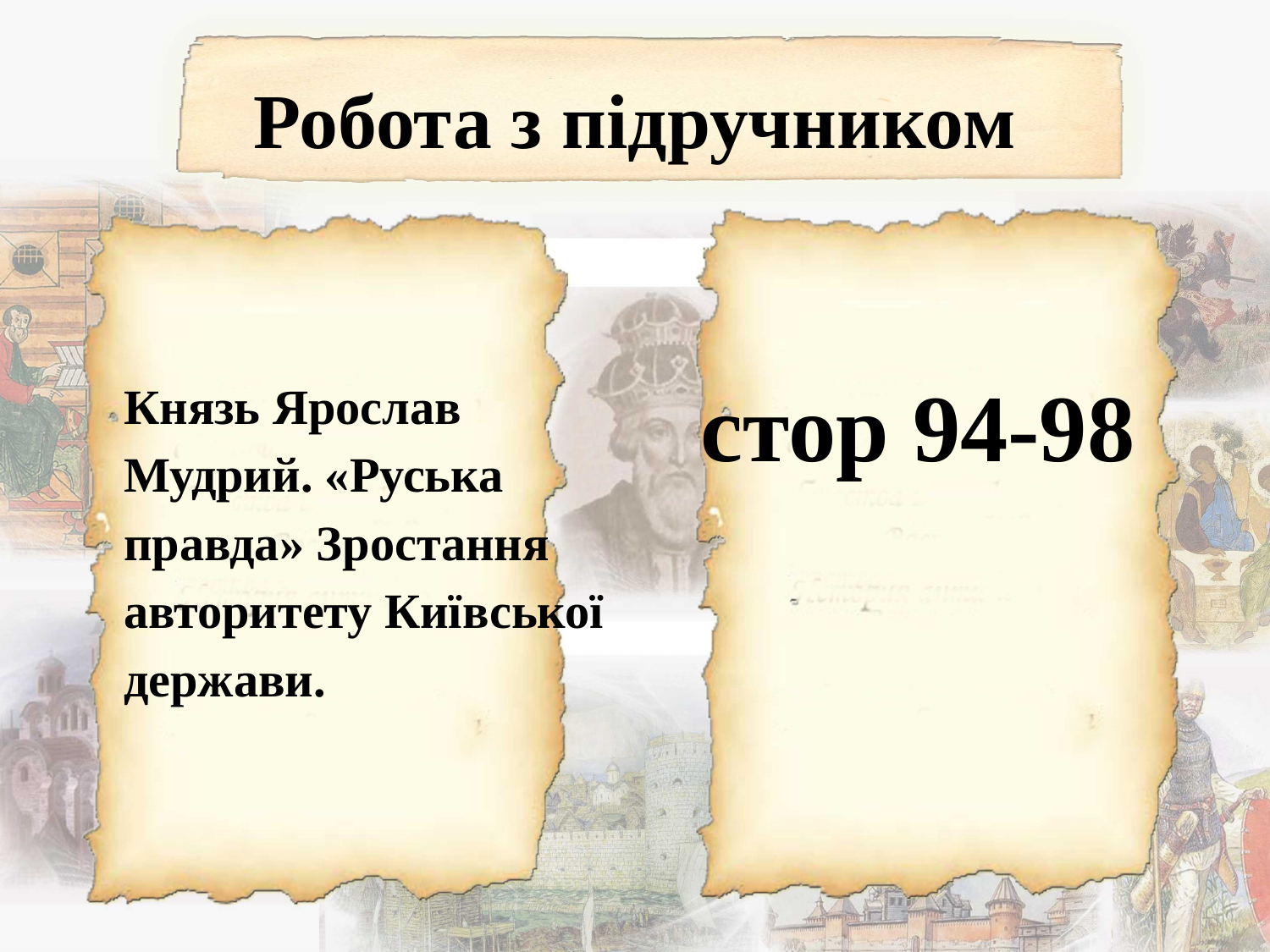

# Робота з підручником
Князь Ярослав Мудрий. «Руська правда» Зростання авторитету Київської держави.

стор 94-98